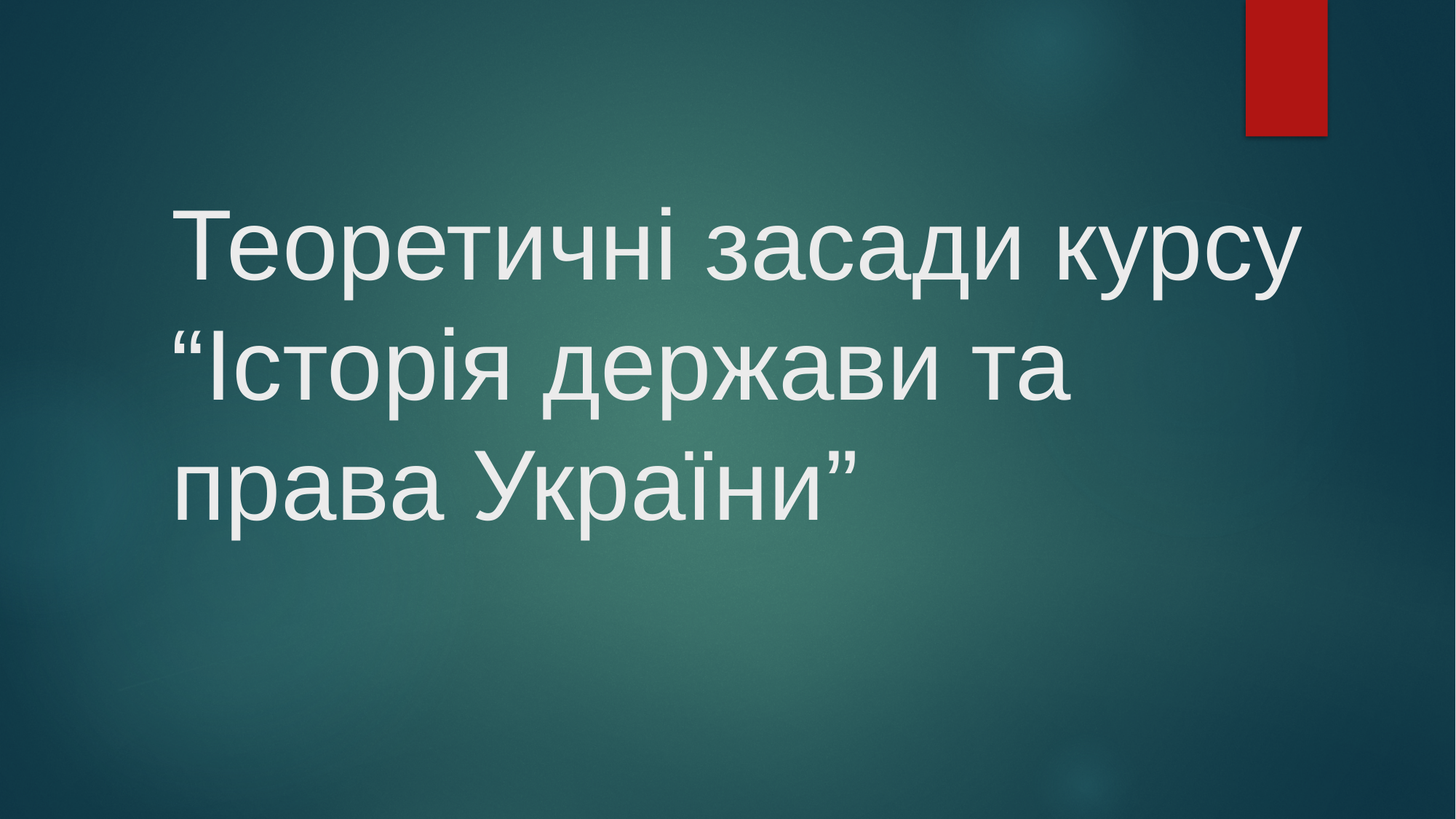

# Теоретичні засади курсу “Історія держави та права України”